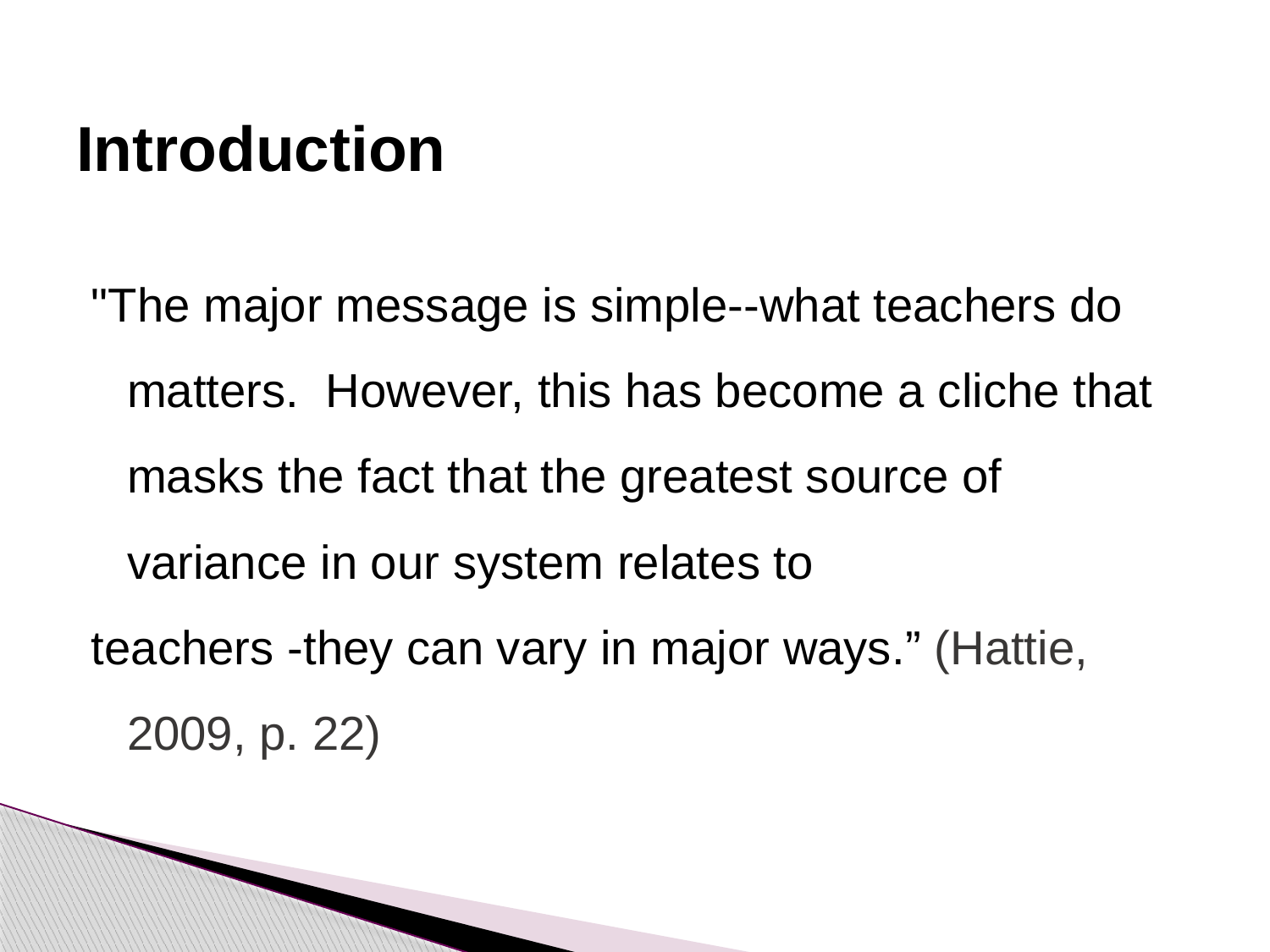

# Introduction
"The major message is simple--what teachers do matters.  However, this has become a cliche that masks the fact that the greatest source of variance in our system relates to
teachers -they can vary in major ways.” (Hattie, 2009, p. 22)